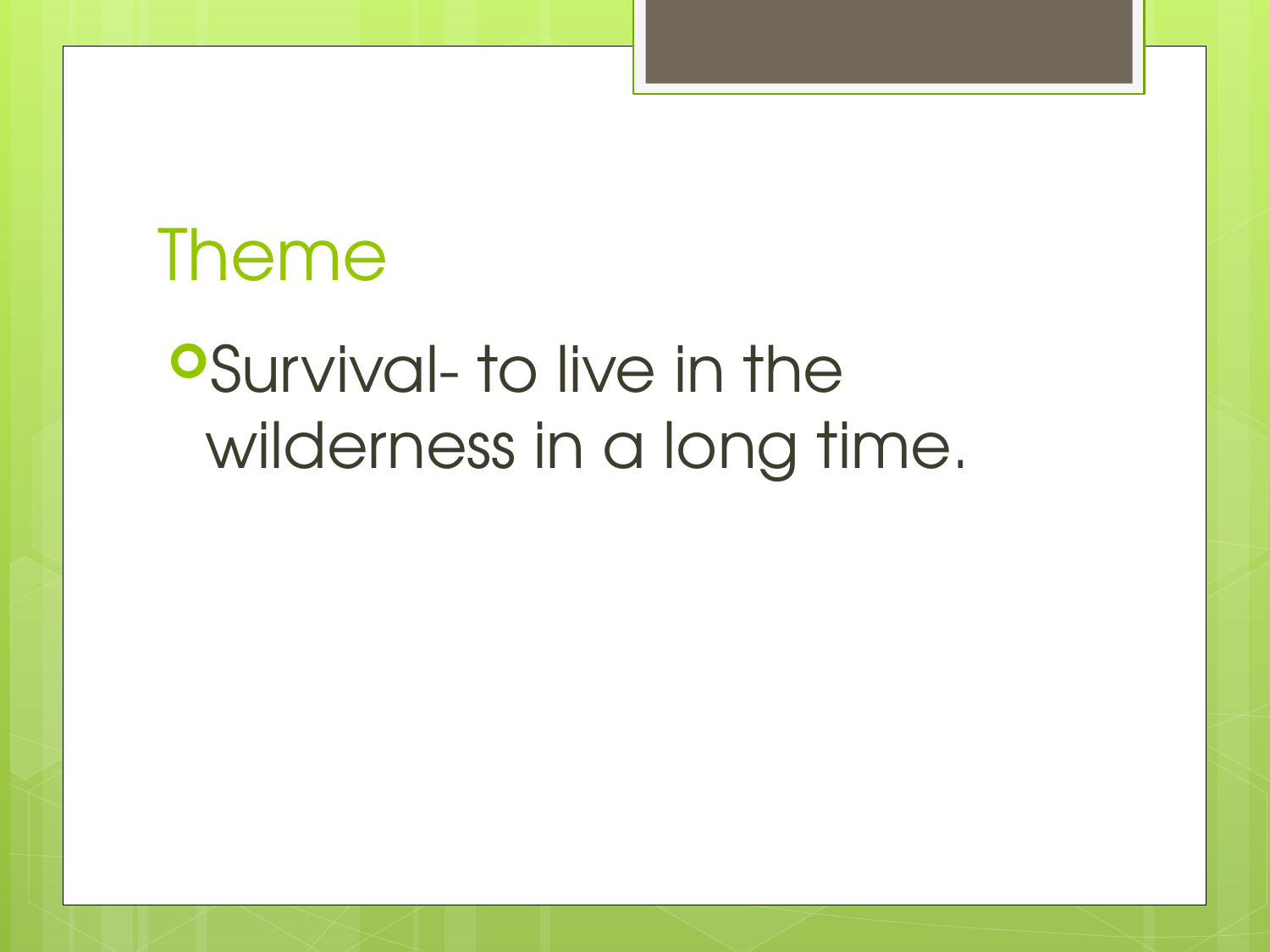

# Theme
Survival- to live in the wilderness in a long time.